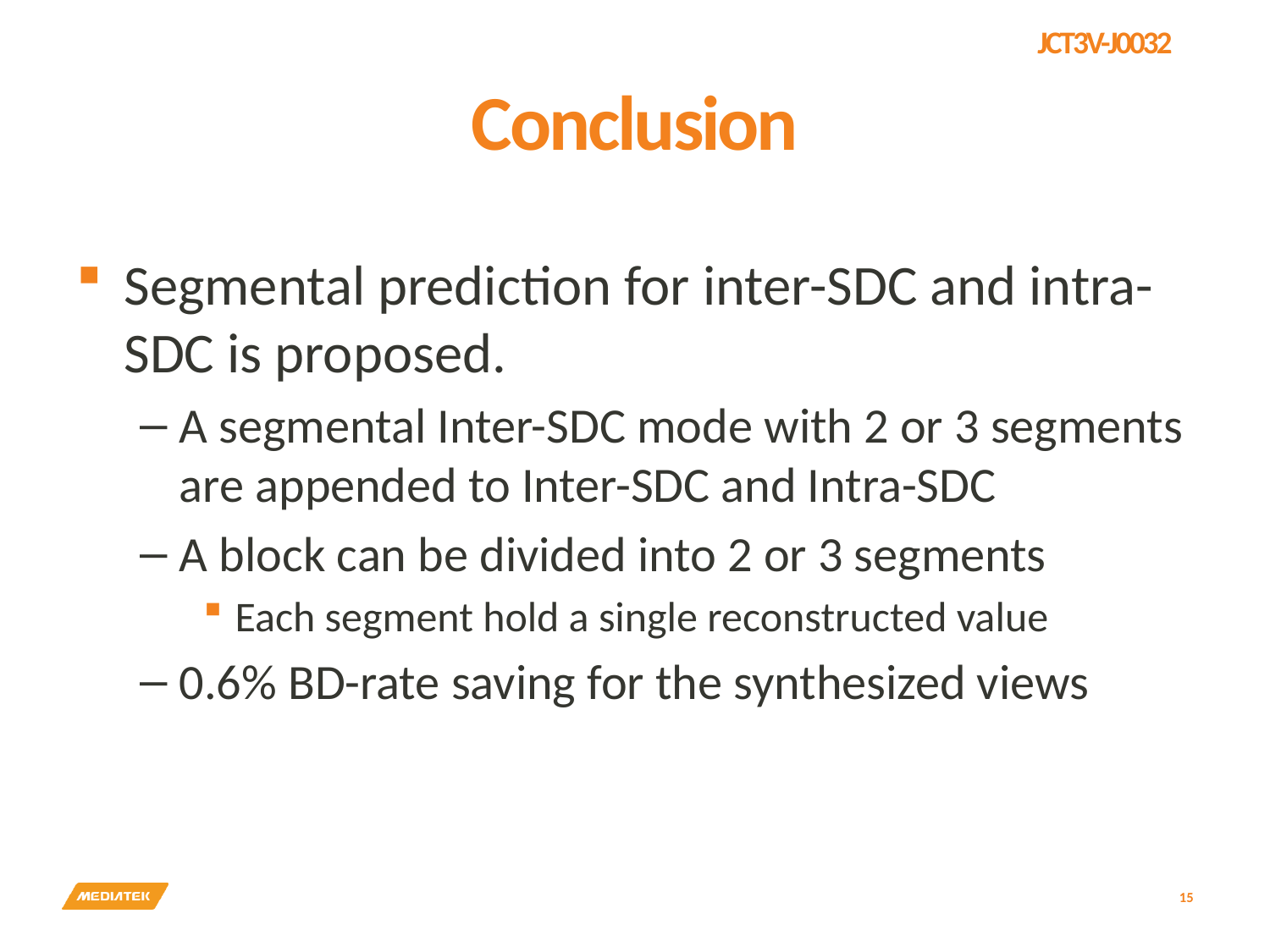

# Conclusion
Segmental prediction for inter-SDC and intra-SDC is proposed.
A segmental Inter-SDC mode with 2 or 3 segments are appended to Inter-SDC and Intra-SDC
A block can be divided into 2 or 3 segments
Each segment hold a single reconstructed value
0.6% BD-rate saving for the synthesized views
15